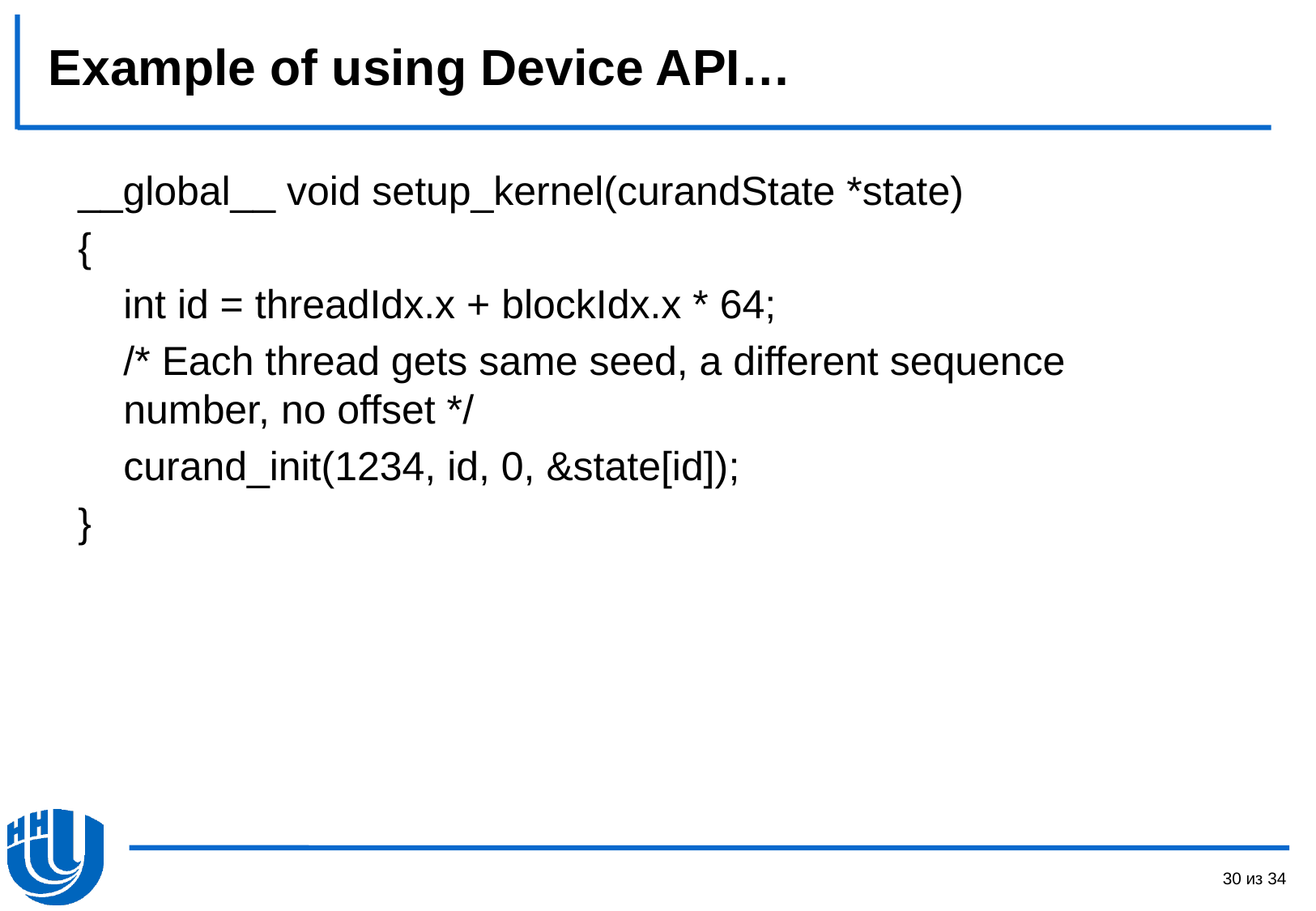

# Example of using Device API…
__global__ void setup_kernel(curandState *state)
{
	int id = threadIdx.x + blockIdx.x * 64;
	/* Each thread gets same seed, a different sequence 	number, no offset */
	curand_init(1234, id, 0, &state[id]);
}

30